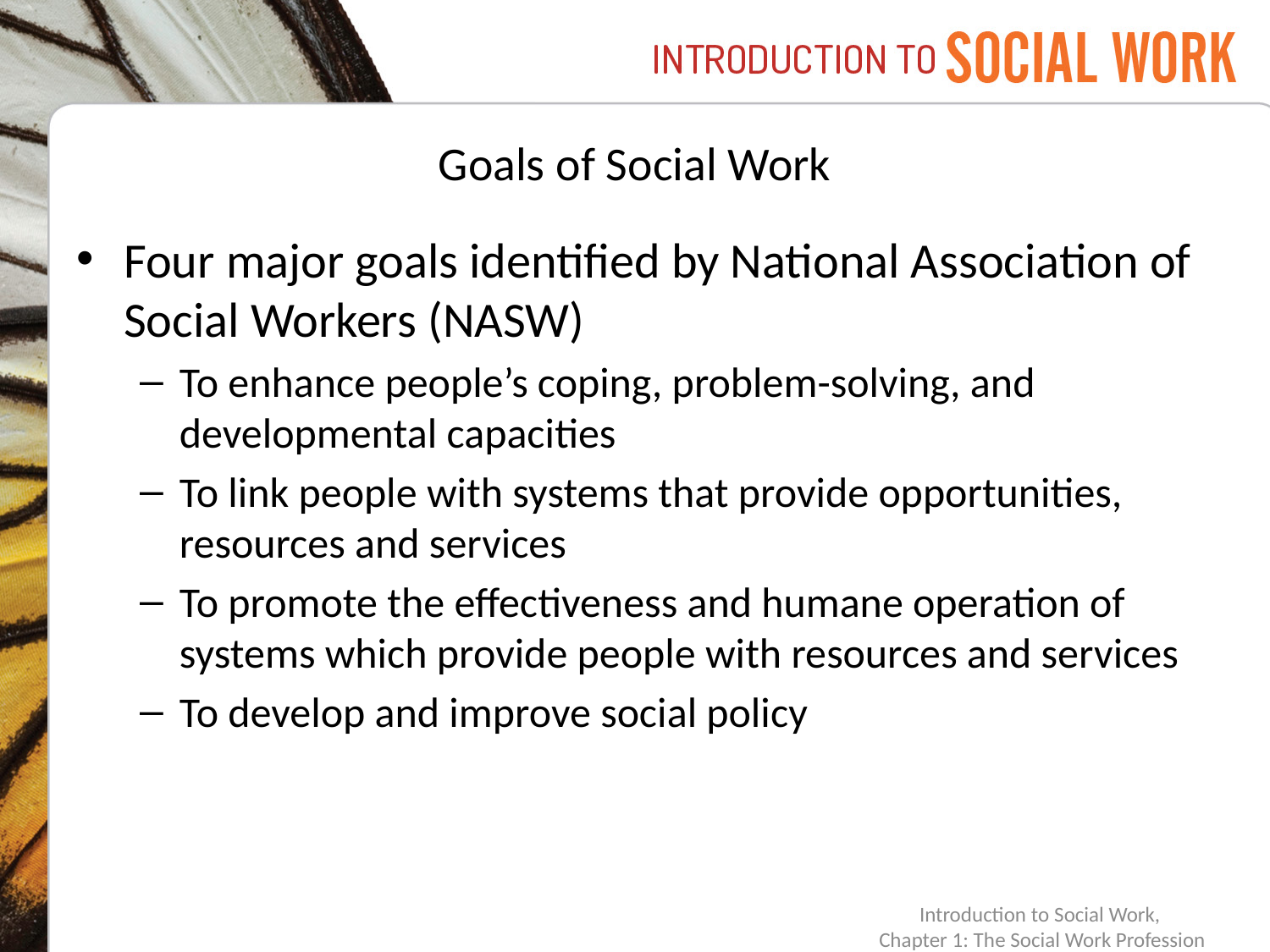

# Goals of Social Work
Four major goals identified by National Association of Social Workers (NASW)
To enhance people’s coping, problem-solving, and developmental capacities
To link people with systems that provide opportunities, resources and services
To promote the effectiveness and humane operation of systems which provide people with resources and services
To develop and improve social policy
Introduction to Social Work,
Chapter 1: The Social Work Profession